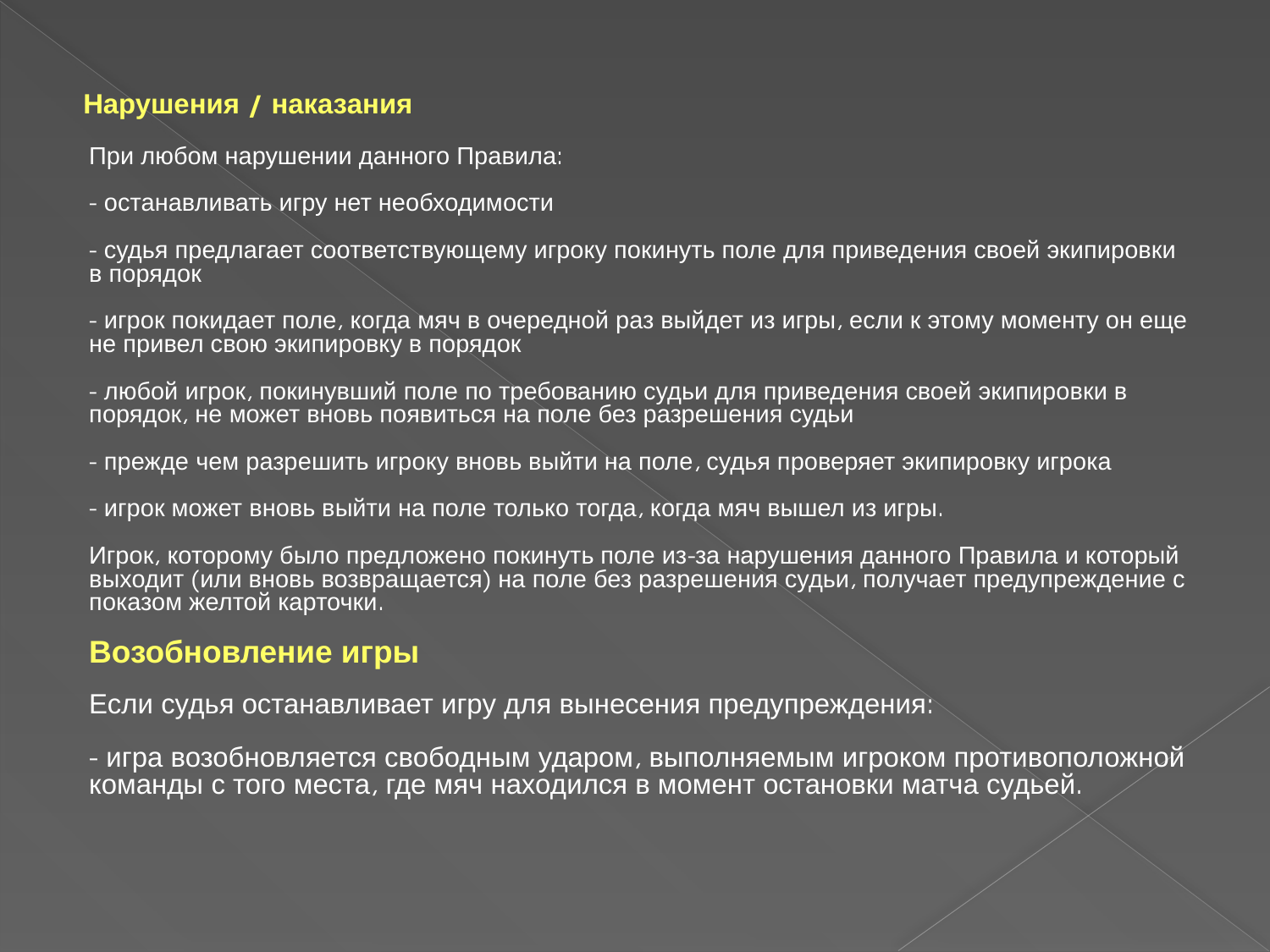

Нарушения / наказания
При любом нарушении данного Правила:
- останавливать игру нет необходимости
- судья предлагает соответствующему игроку покинуть поле для приведения своей экипировки в порядок
- игрок покидает поле, когда мяч в очередной раз выйдет из игры, если к этому моменту он еще не привел свою экипировку в порядок
- любой игрок, покинувший поле по требованию судьи для приведения своей экипировки в порядок, не может вновь появиться на поле без разрешения судьи
- прежде чем разрешить игроку вновь выйти на поле, судья проверяет экипировку игрока
- игрок может вновь выйти на поле только тогда, когда мяч вышел из игры.
Игрок, которому было предложено покинуть поле из-за нарушения данного Правила и который выходит (или вновь возвращается) на поле без разрешения судьи, получает предупреждение с показом желтой карточки.
Возобновление игры
Если судья останавливает игру для вынесения предупреждения:
- игра возобновляется свободным ударом, выполняемым игроком противоположной команды с того места, где мяч находился в момент остановки матча судьей.